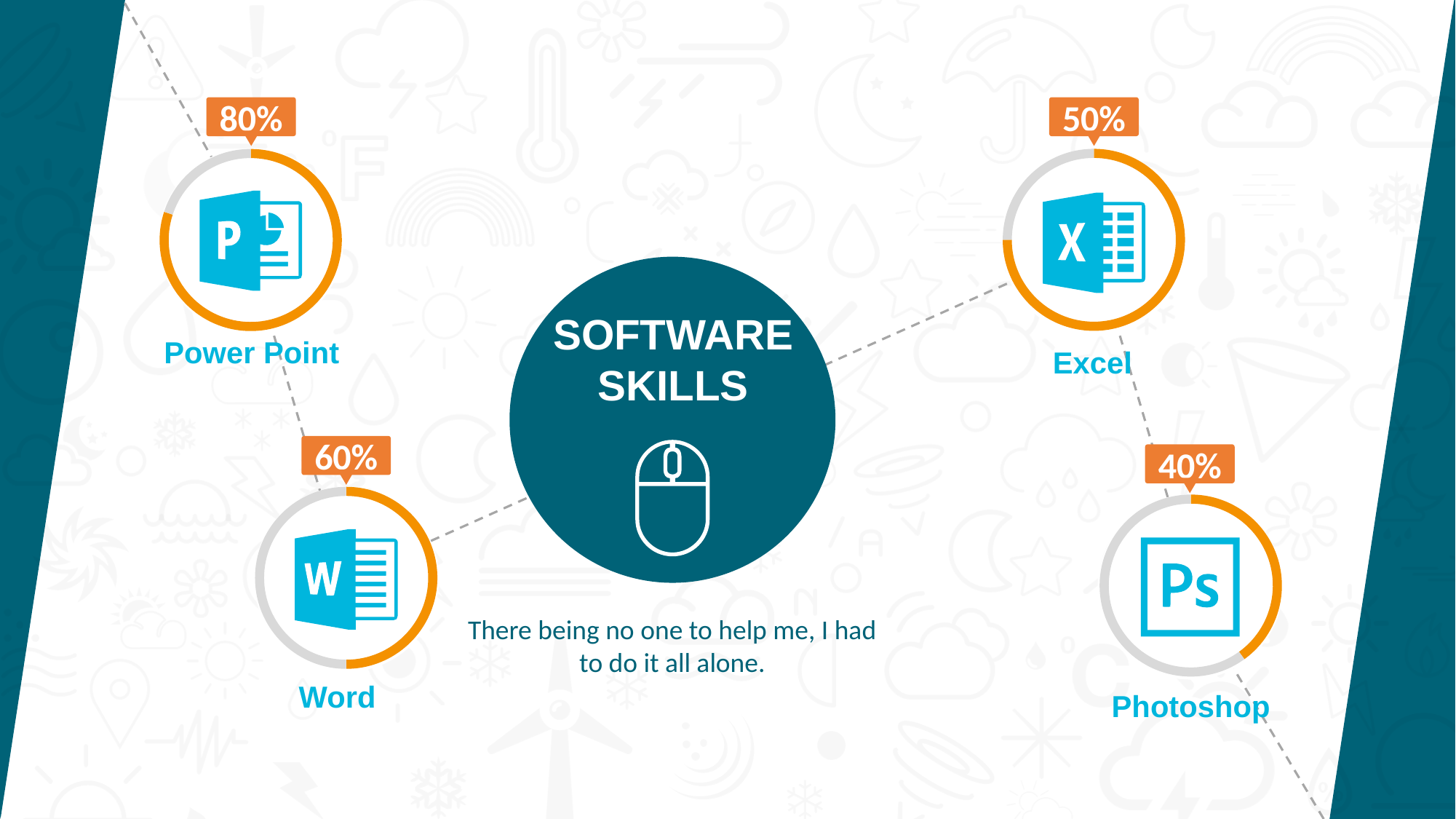

80%

50%

SOFTWARE
SKILLS
Power Point
Excel
60%

40%

There being no one to help me, I had to do it all alone.
Word
Photoshop